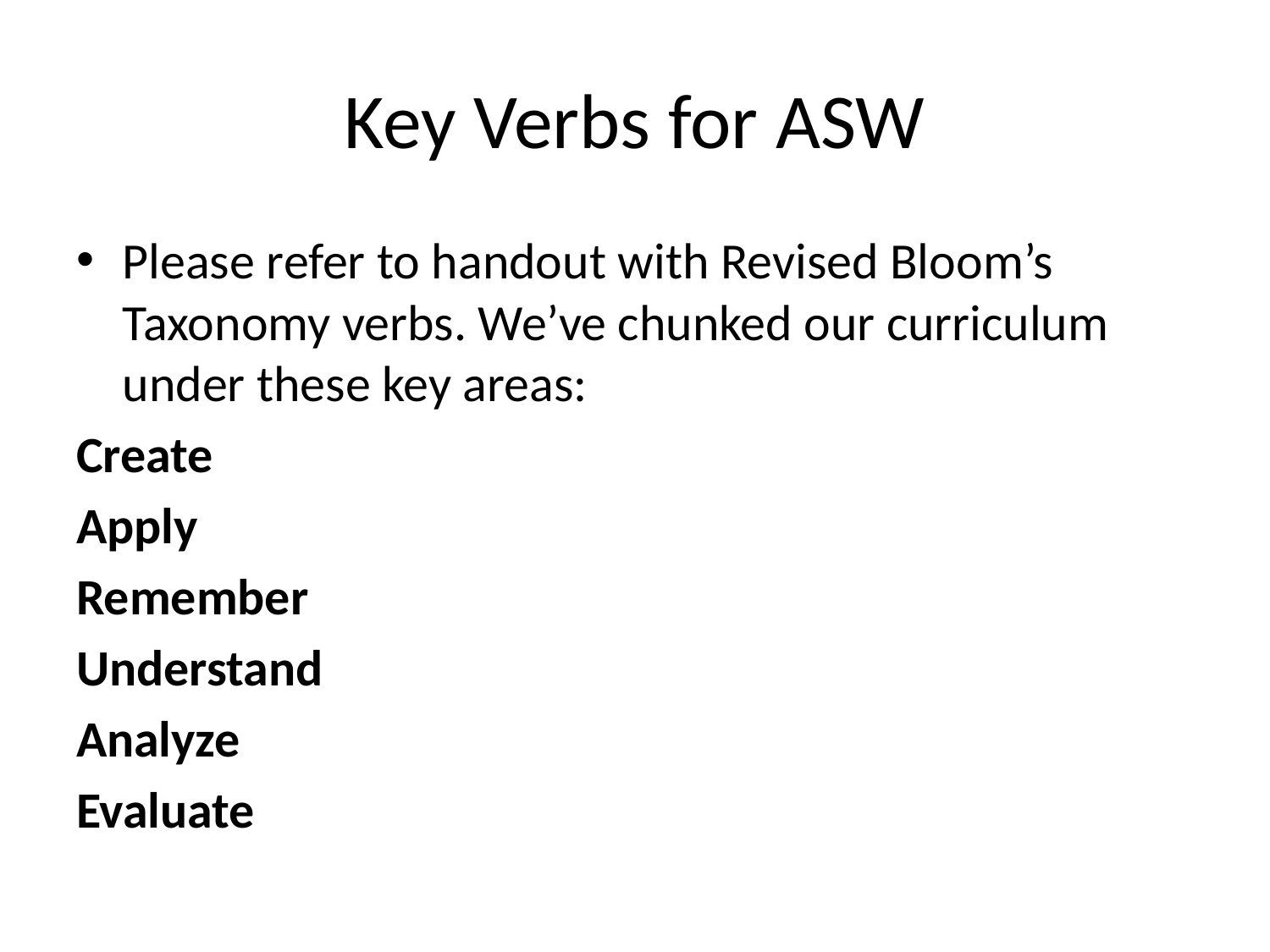

# Key Verbs for ASW
Please refer to handout with Revised Bloom’s Taxonomy verbs. We’ve chunked our curriculum under these key areas:
Create
Apply
Remember
Understand
Analyze
Evaluate